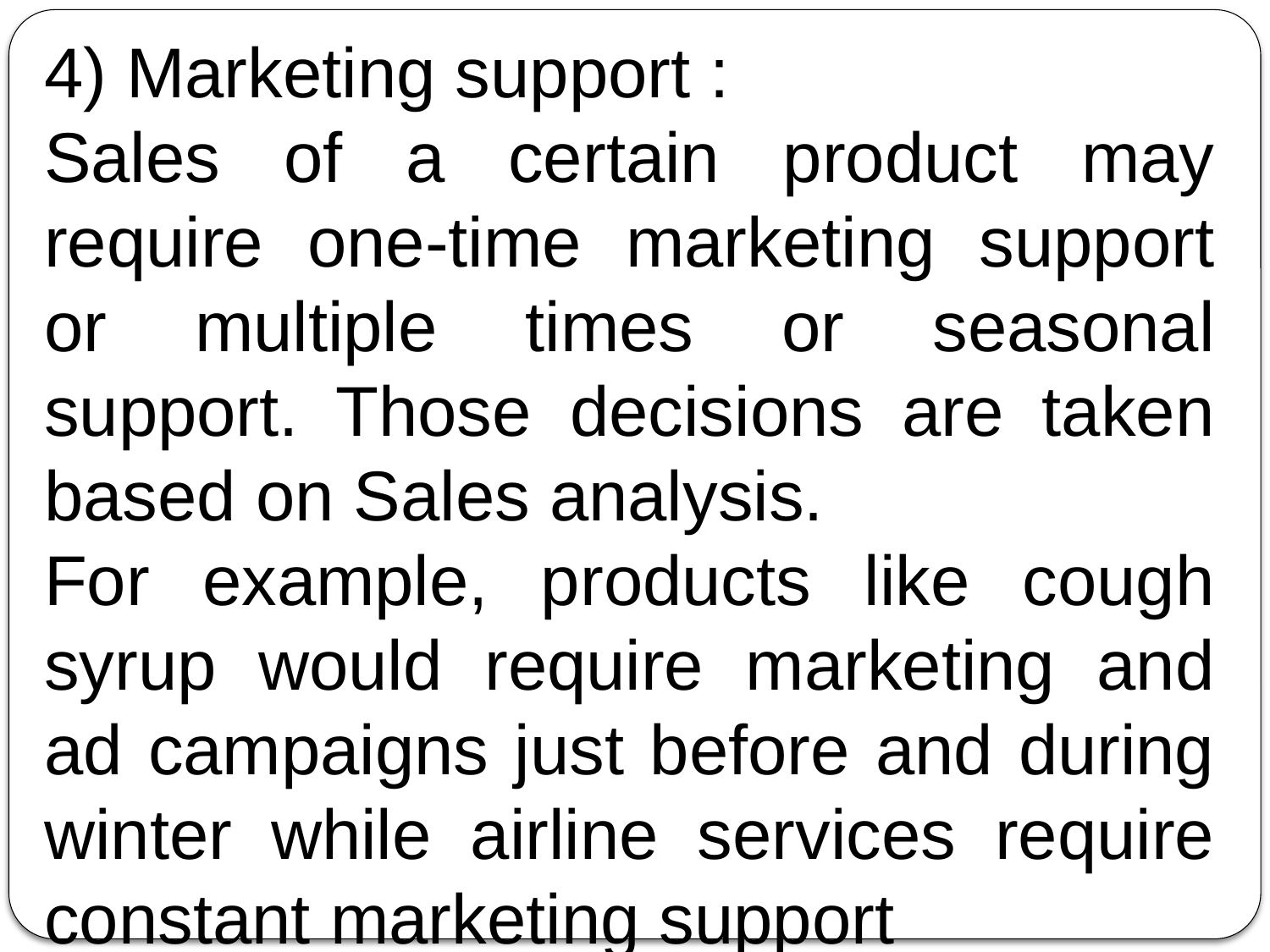

4) Marketing support :
Sales of a certain product may require one-time marketing support or multiple times or seasonal support. Those decisions are taken based on Sales analysis.
For example, products like cough syrup would require marketing and ad campaigns just before and during winter while airline services require constant marketing support